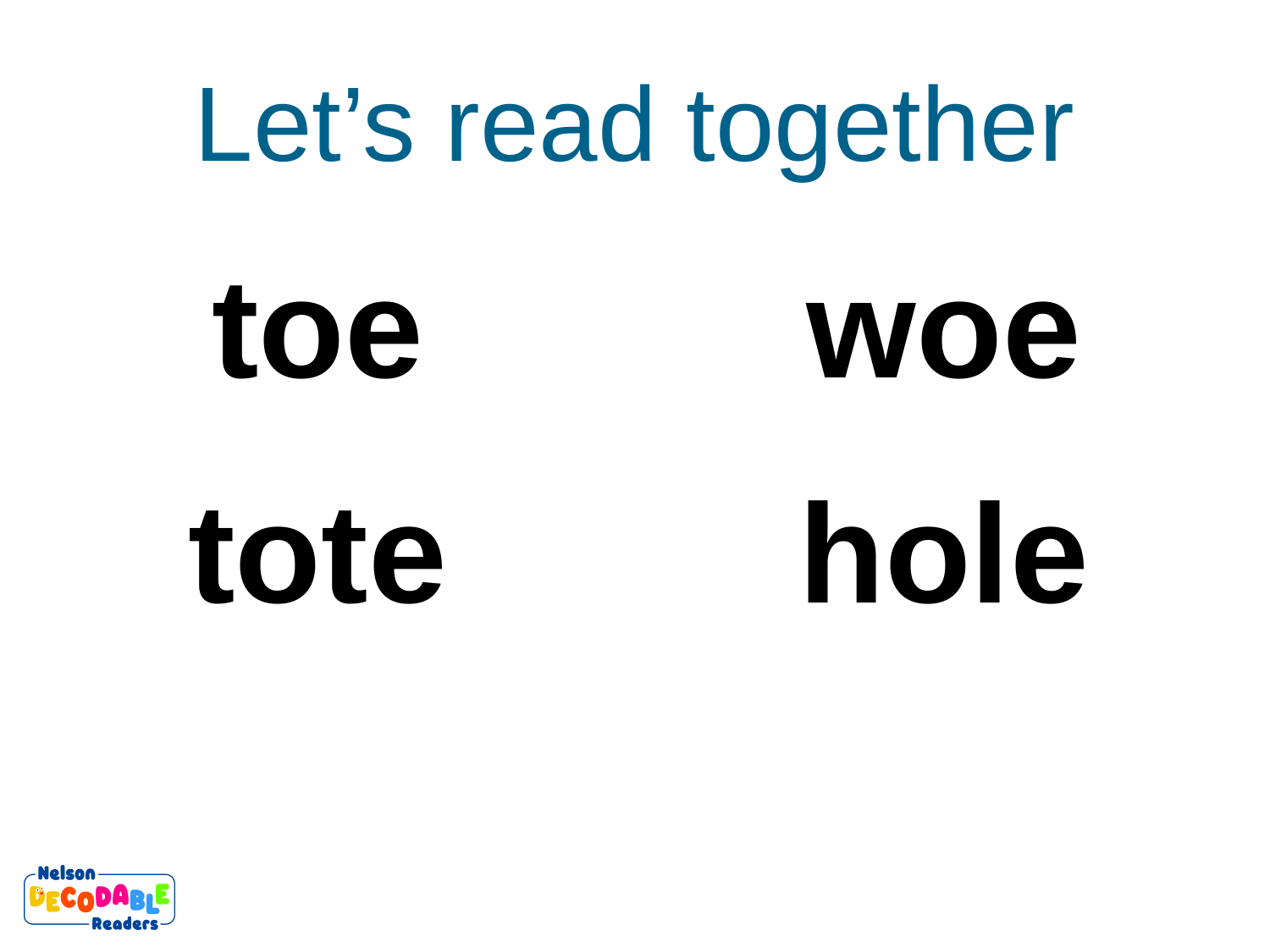

Let’s read together
toe
woe
tote
hole